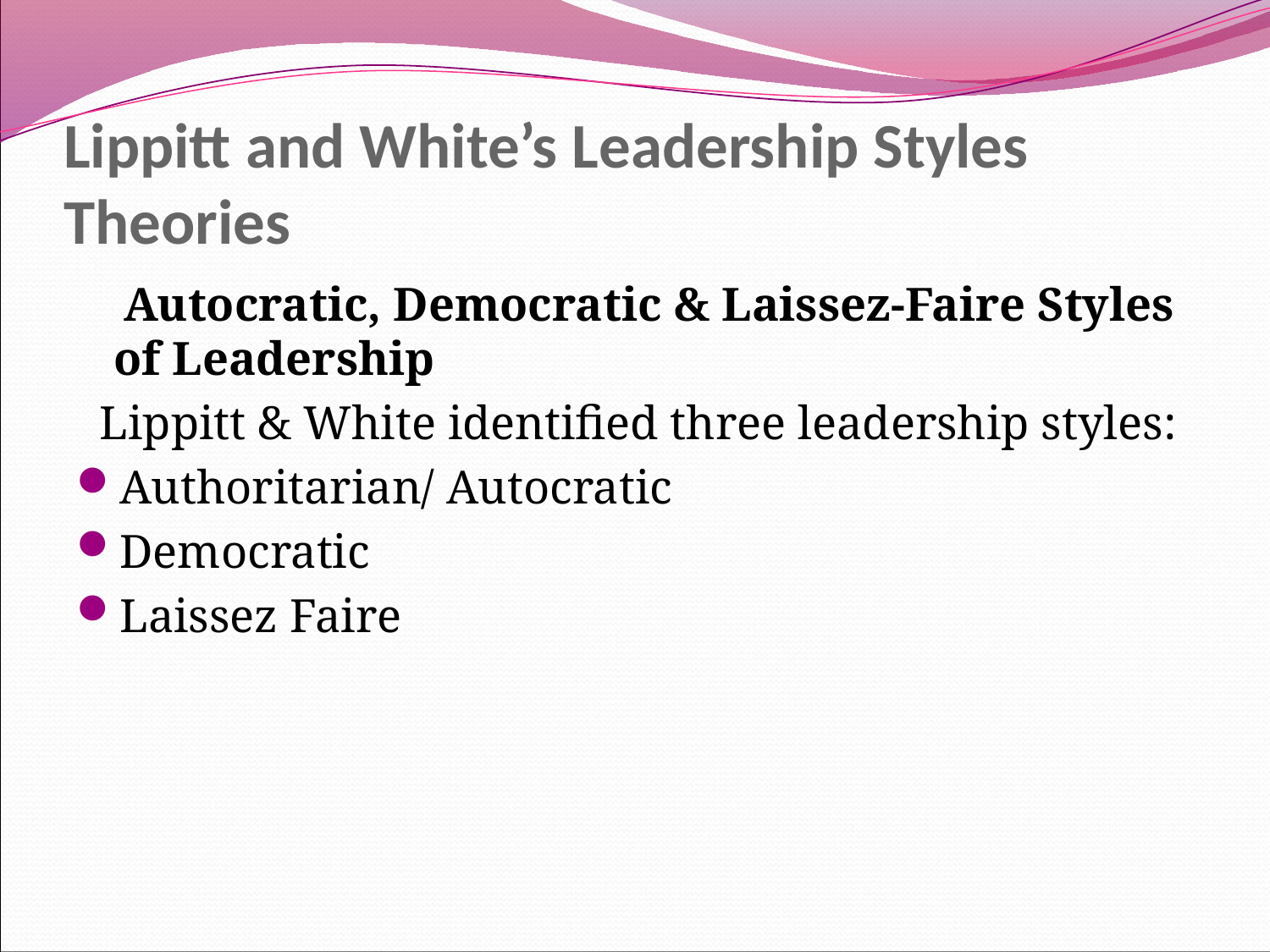

# Lippitt and White’s Leadership Styles Theories
    Autocratic, Democratic & Laissez-Faire Styles of Leadership
  Lippitt & White identified three leadership styles:
Authoritarian/ Autocratic
Democratic
Laissez Faire